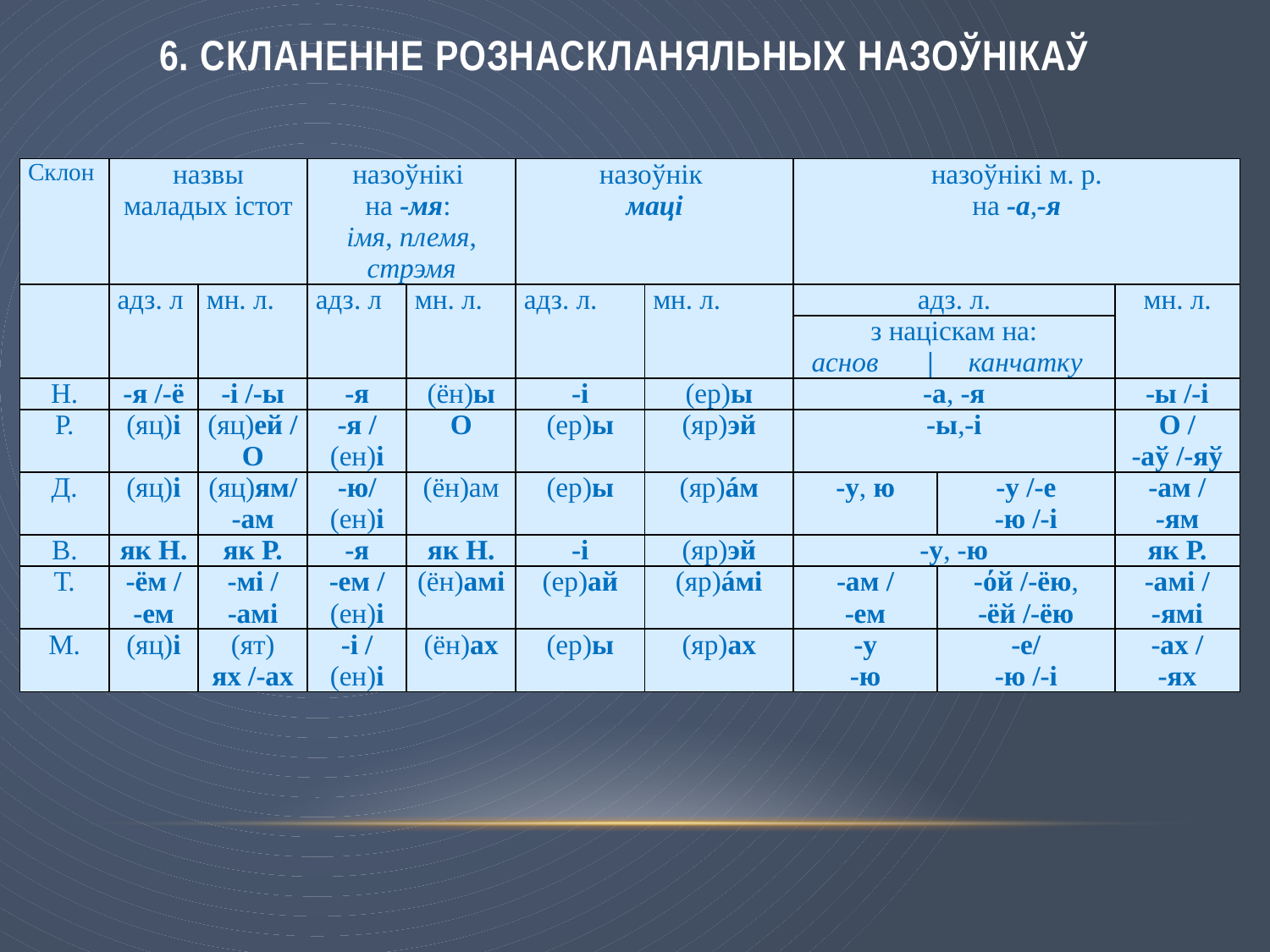

# 6. Скланенне рознаскланяльных назоўнікаў
| Склон | назвы маладых істот |  | назоўнікі на -мя: імя, племя, стрэмя |  | назоўнік маці |  | назоўнікі м. р. на -а,-я |  |  |
| --- | --- | --- | --- | --- | --- | --- | --- | --- | --- |
|  | адз. л | мн. л. | адз. л | мн. л. | адз. л. | мн. л. | адз. л. |  | мн. л. |
|  |  |  |  |  |  |  | з націскам на: аснов | канчатку |  |  |
| Н. | -я /-ё | -і /-ы | -я | (ён)ы | -і | (ер)ы | -а, -я |  | -ы /-і |
| Р. | (яц)і | (яц)ей /О | -я / (ен)і | О | (ер)ы | (яр)эй | -ы,-і |  | О / -аў /-яў |
| Д. | (яц)і | (яц)ям/ -ам | -ю/ (ен)і | (ён)ам | (ер)ы | (яр)áм | -у, ю | -у /-е -ю /-і | -ам / -ям |
| В. | як Н. | як Р. | -я | як Н. | -і | (яр)эй | -у, -ю |  | як Р. |
| Т. | -ём / -ем | -мі / -амі | -ем / (ен)і | (ён)амі | (ер)ай | (яр)áмі | -ам / -ем | -όй /-ёю, -ёй /-ёю | -амі / -ямі |
| М. | (яц)і | (ят) ях /-ах | -і / (ен)і | (ён)ах | (ер)ы | (яр)ах | -у -ю | -е/ -ю /-і | -ах / -ях |